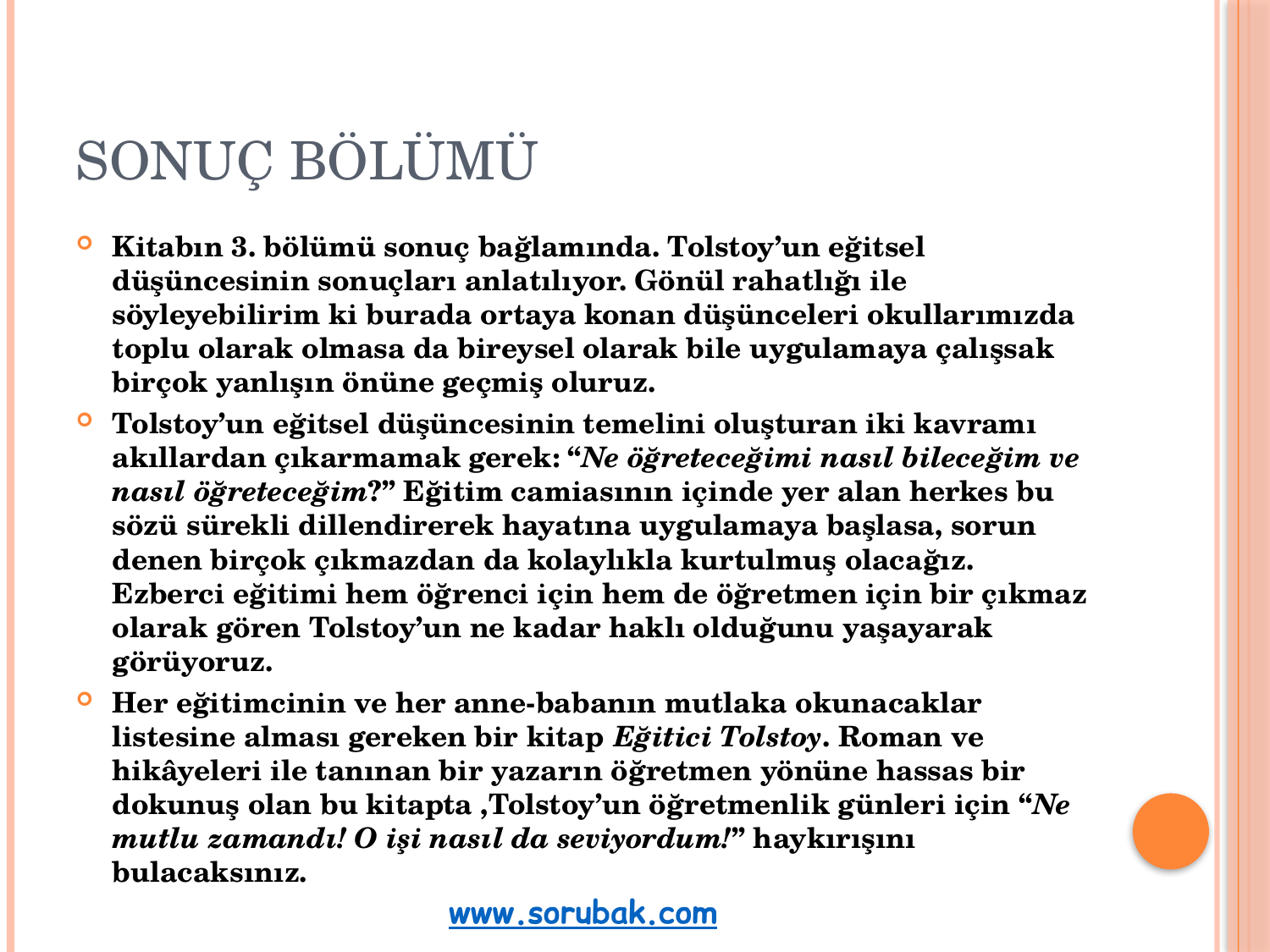

# SONUÇ BÖLÜMÜ
Kitabın 3. bölümü sonuç bağlamında. Tolstoy’un eğitsel düşüncesinin sonuçları anlatılıyor. Gönül rahatlığı ile söyleyebilirim ki burada ortaya konan düşünceleri okullarımızda toplu olarak olmasa da bireysel olarak bile uygulamaya çalışsak birçok yanlışın önüne geçmiş oluruz.
Tolstoy’un eğitsel düşüncesinin temelini oluşturan iki kavramı akıllardan çıkarmamak gerek: “Ne öğreteceğimi nasıl bileceğim ve nasıl öğreteceğim?” Eğitim camiasının içinde yer alan herkes bu sözü sürekli dillendirerek hayatına uygulamaya başlasa, sorun denen birçok çıkmazdan da kolaylıkla kurtulmuş olacağız. Ezberci eğitimi hem öğrenci için hem de öğretmen için bir çıkmaz olarak gören Tolstoy’un ne kadar haklı olduğunu yaşayarak görüyoruz.
Her eğitimcinin ve her anne-babanın mutlaka okunacaklar listesine alması gereken bir kitap Eğitici Tolstoy. Roman ve hikâyeleri ile tanınan bir yazarın öğretmen yönüne hassas bir dokunuş olan bu kitapta ,Tolstoy’un öğretmenlik günleri için “Ne mutlu zamandı! O işi nasıl da seviyordum!” haykırışını bulacaksınız.

www.sorubak.com